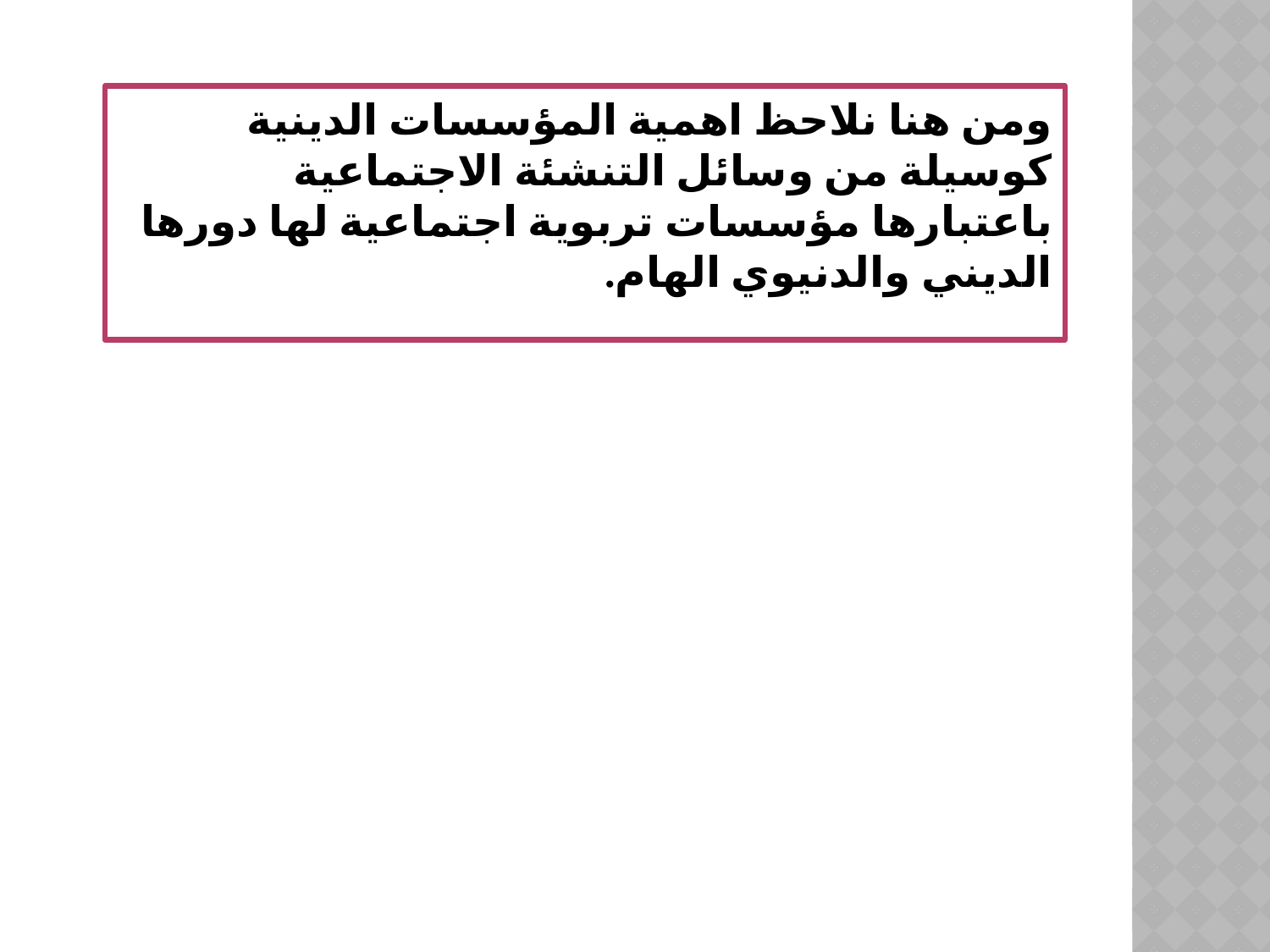

ومن هنا نلاحظ اهمية المؤسسات الدينية كوسيلة من وسائل التنشئة الاجتماعية باعتبارها مؤسسات تربوية اجتماعية لها دورها الديني والدنيوي الهام.